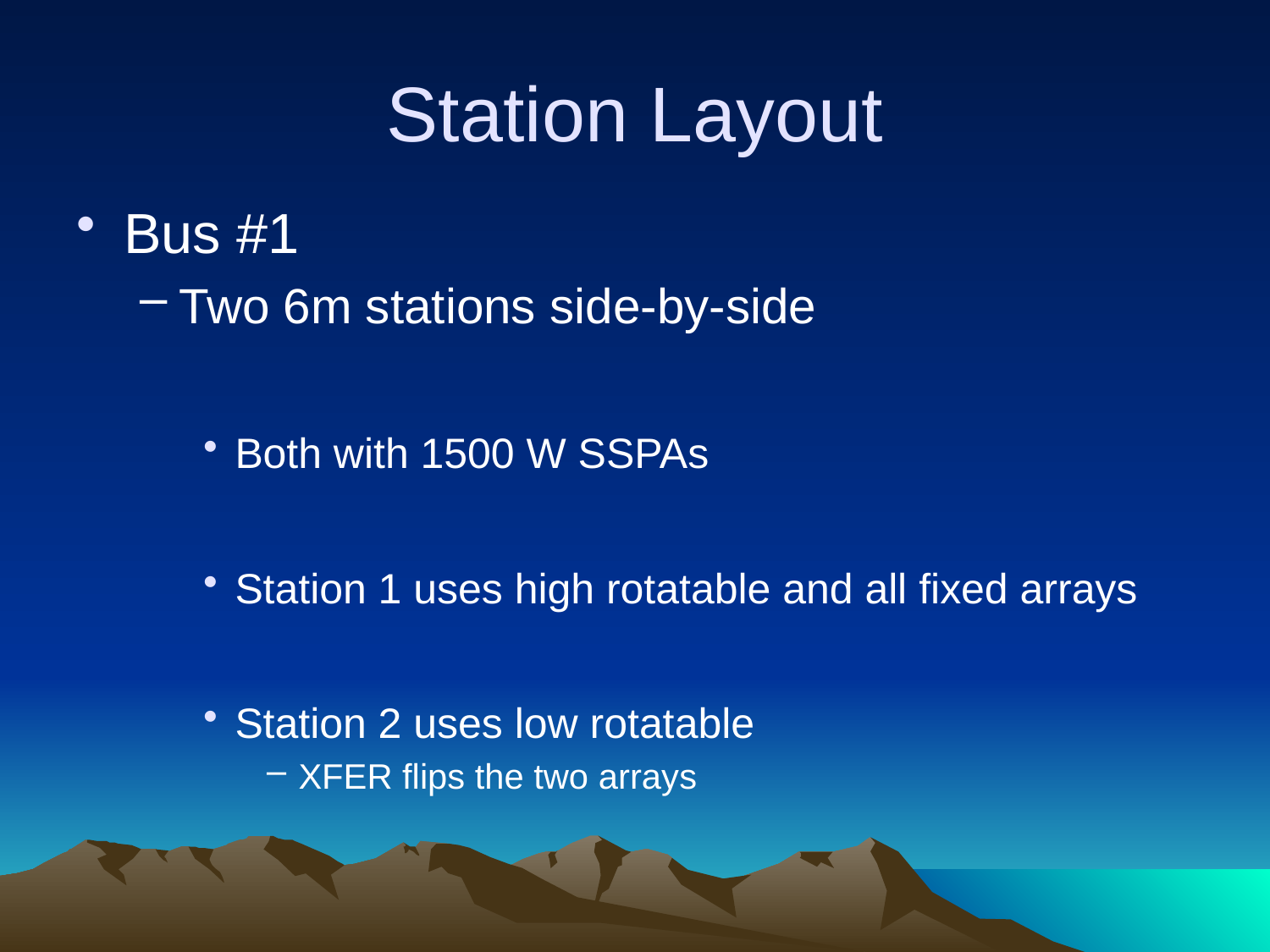

# Station Layout
Bus #1
Two 6m stations side-by-side

Both with 1500 W SSPAs

Station 1 uses high rotatable and all fixed arrays

Station 2 uses low rotatable
XFER flips the two arrays